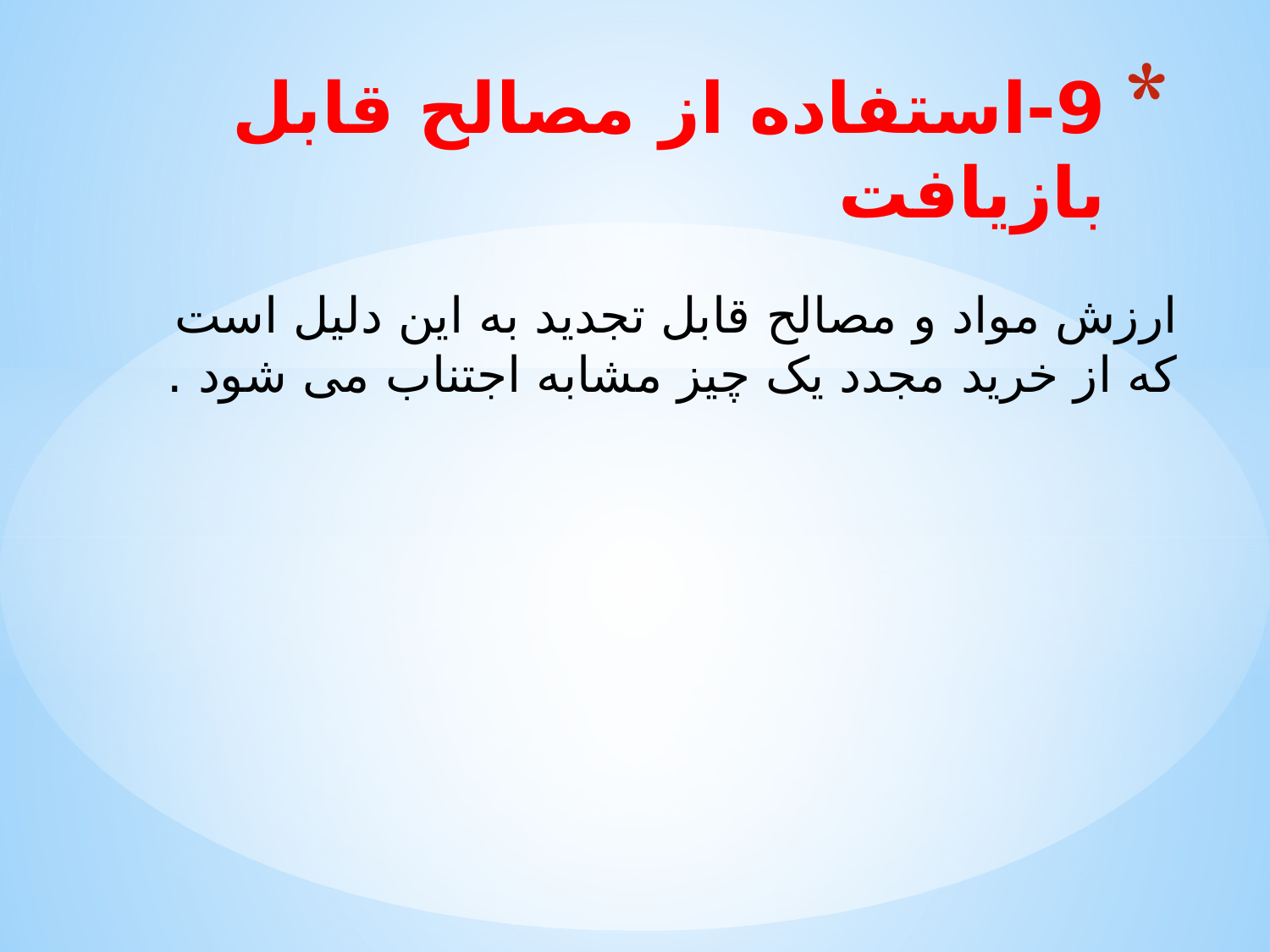

# 9-استفاده از مصالح قابل بازیافت
ارزش مواد و مصالح قابل تجدید به این دلیل است که از خرید مجدد یک چیز مشابه اجتناب می شود .